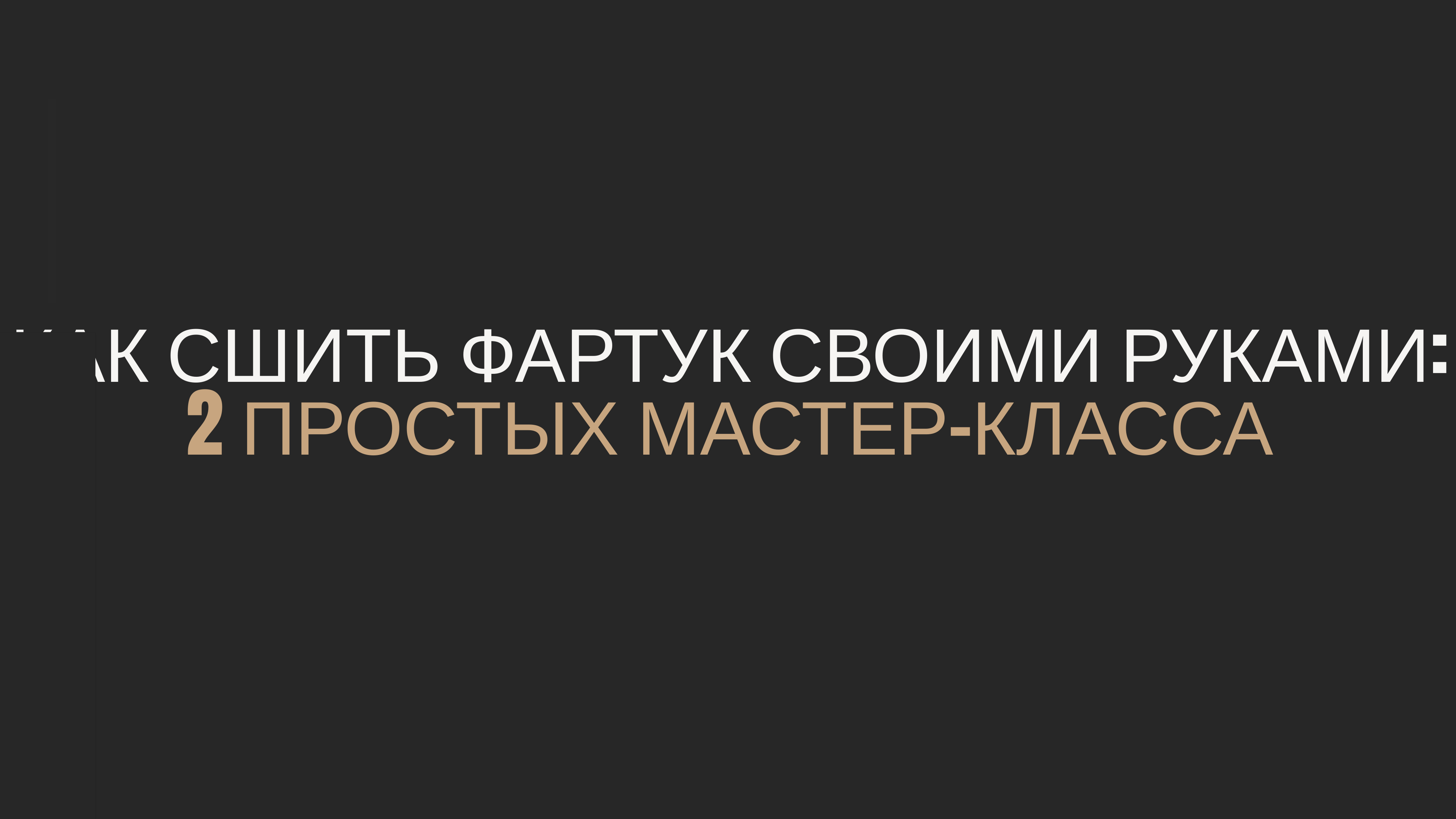

Как сшить фартук своими руками:
2 простых мастер-класса